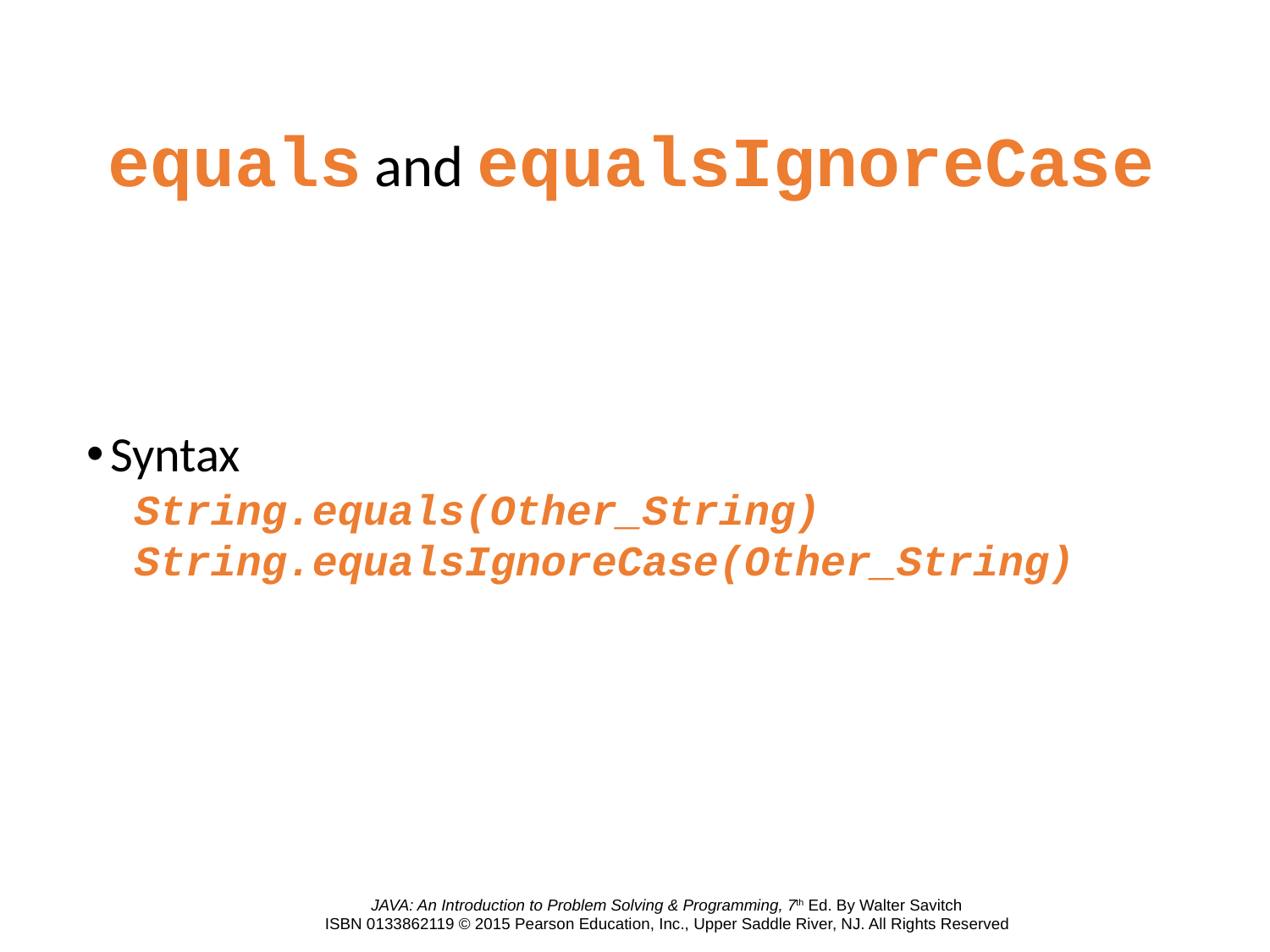

# equals and equalsIgnoreCase
Syntax
String.equals(Other_String)
String.equalsIgnoreCase(Other_String)